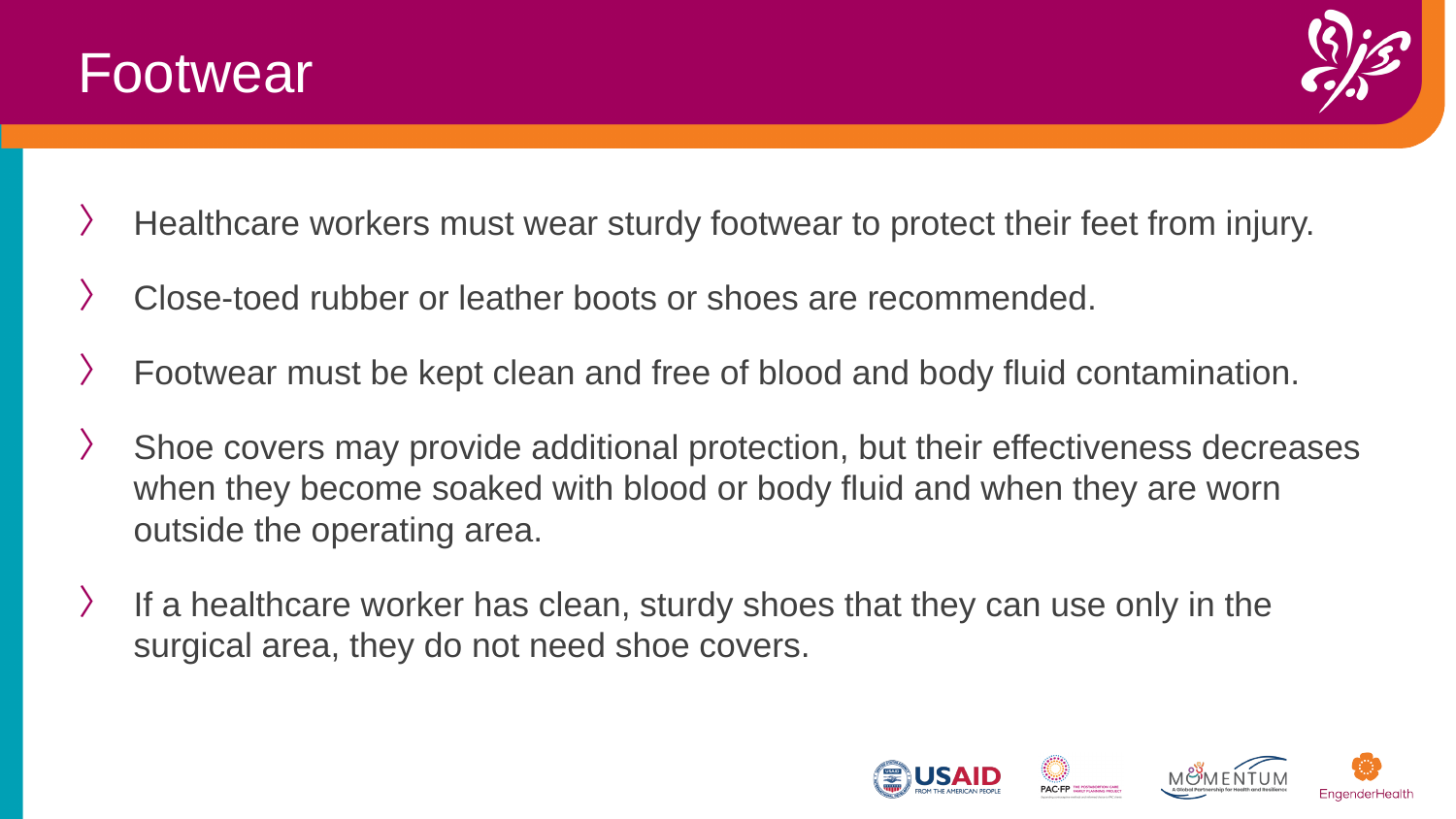

Footwear
Healthcare workers must wear sturdy footwear to protect their feet from injury.
Close-toed rubber or leather boots or shoes are recommended.
Footwear must be kept clean and free of blood and body fluid contamination.
Shoe covers may provide additional protection, but their effectiveness decreases when they become soaked with blood or body fluid and when they are worn outside the operating area.
If a healthcare worker has clean, sturdy shoes that they can use only in the surgical area, they do not need shoe covers.